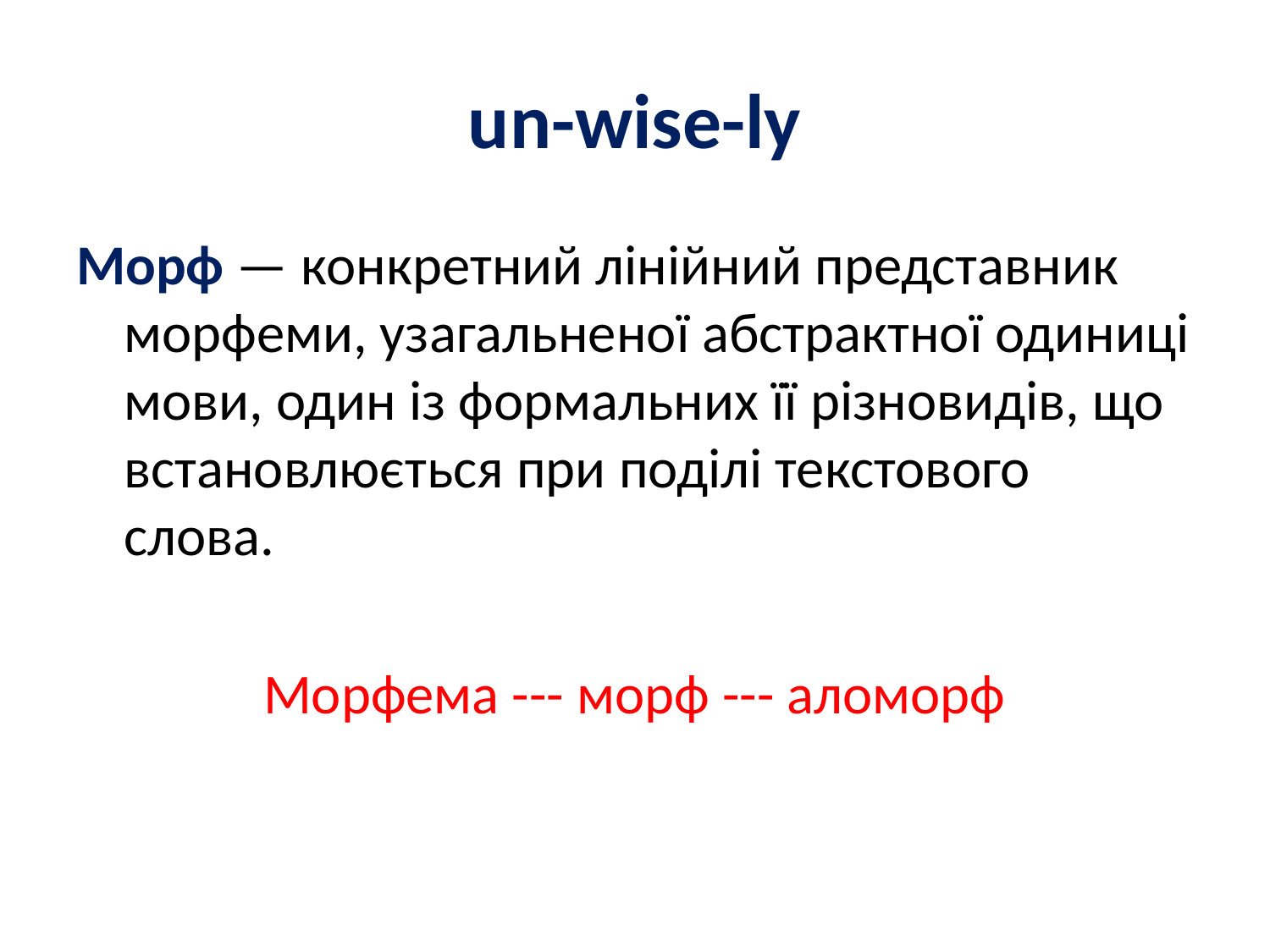

# un-wise-ly
Морф — конкретний лінійний представник морфеми, узагальненої абстрактної одиниці мови, один із формальних її різновидів, що встановлюється при поділі текстового слова.

Морфема --- морф --- аломорф